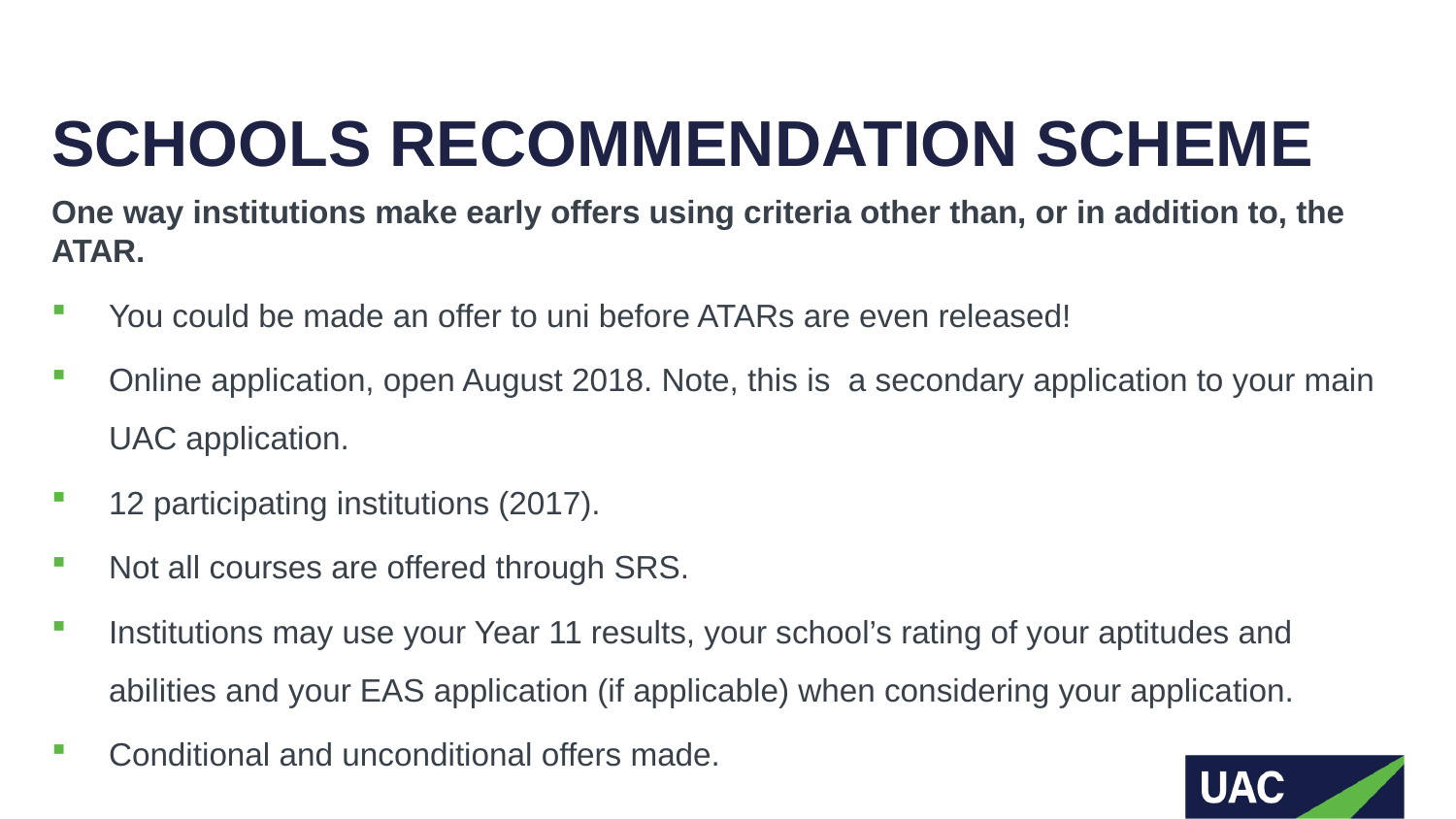

# SCHOOLS RECOMMENDATION SCHEME
One way institutions make early offers using criteria other than, or in addition to, the ATAR.
You could be made an offer to uni before ATARs are even released!
Online application, open August 2018. Note, this is  a secondary application to your main UAC application.
12 participating institutions (2017).
Not all courses are offered through SRS.
Institutions may use your Year 11 results, your school’s rating of your aptitudes and abilities and your EAS application (if applicable) when considering your application.
Conditional and unconditional offers made.